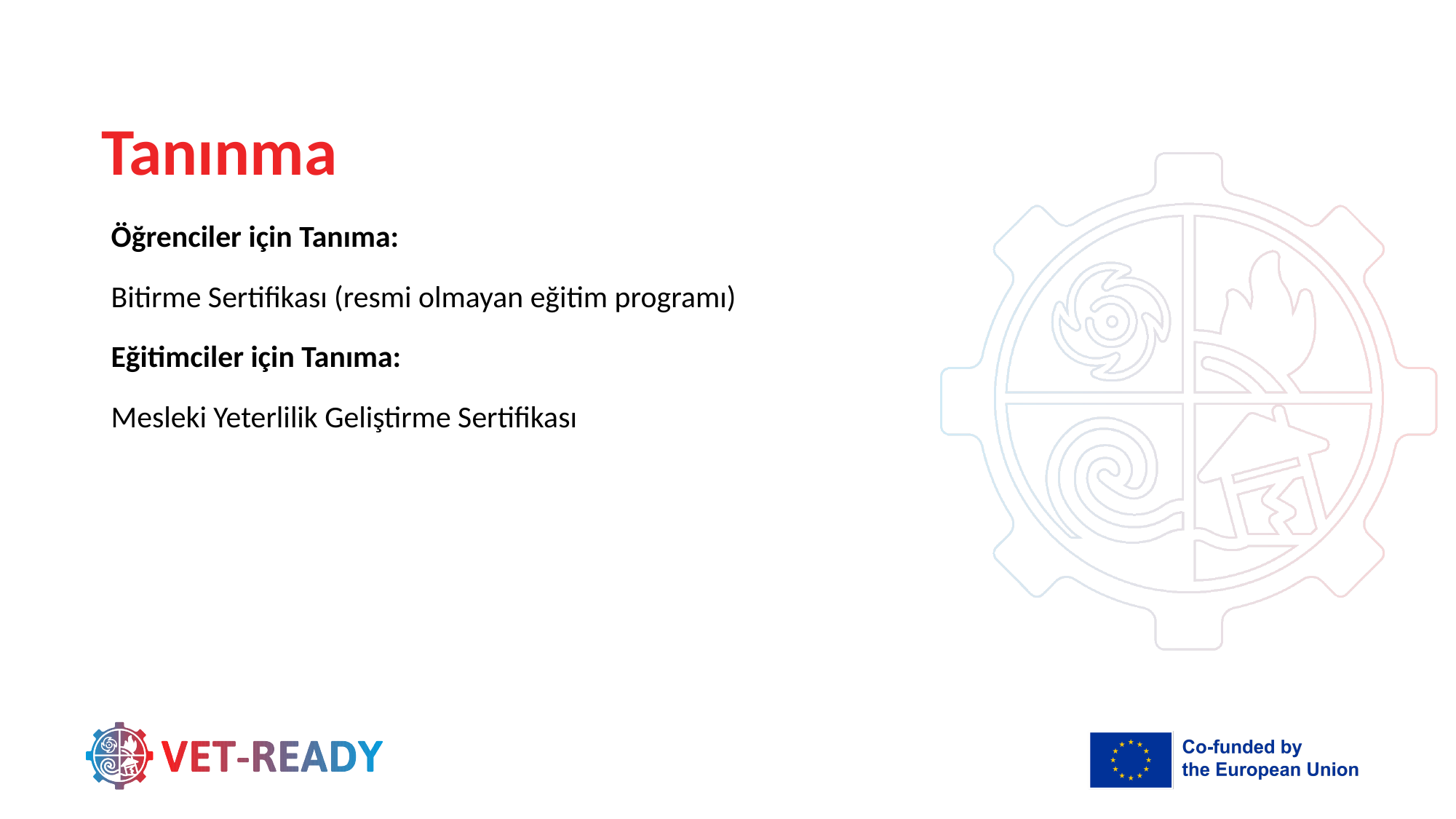

# Tanınma
Öğrenciler için Tanıma:
Bitirme Sertifikası (resmi olmayan eğitim programı)
Eğitimciler için Tanıma:
Mesleki Yeterlilik Geliştirme Sertifikası